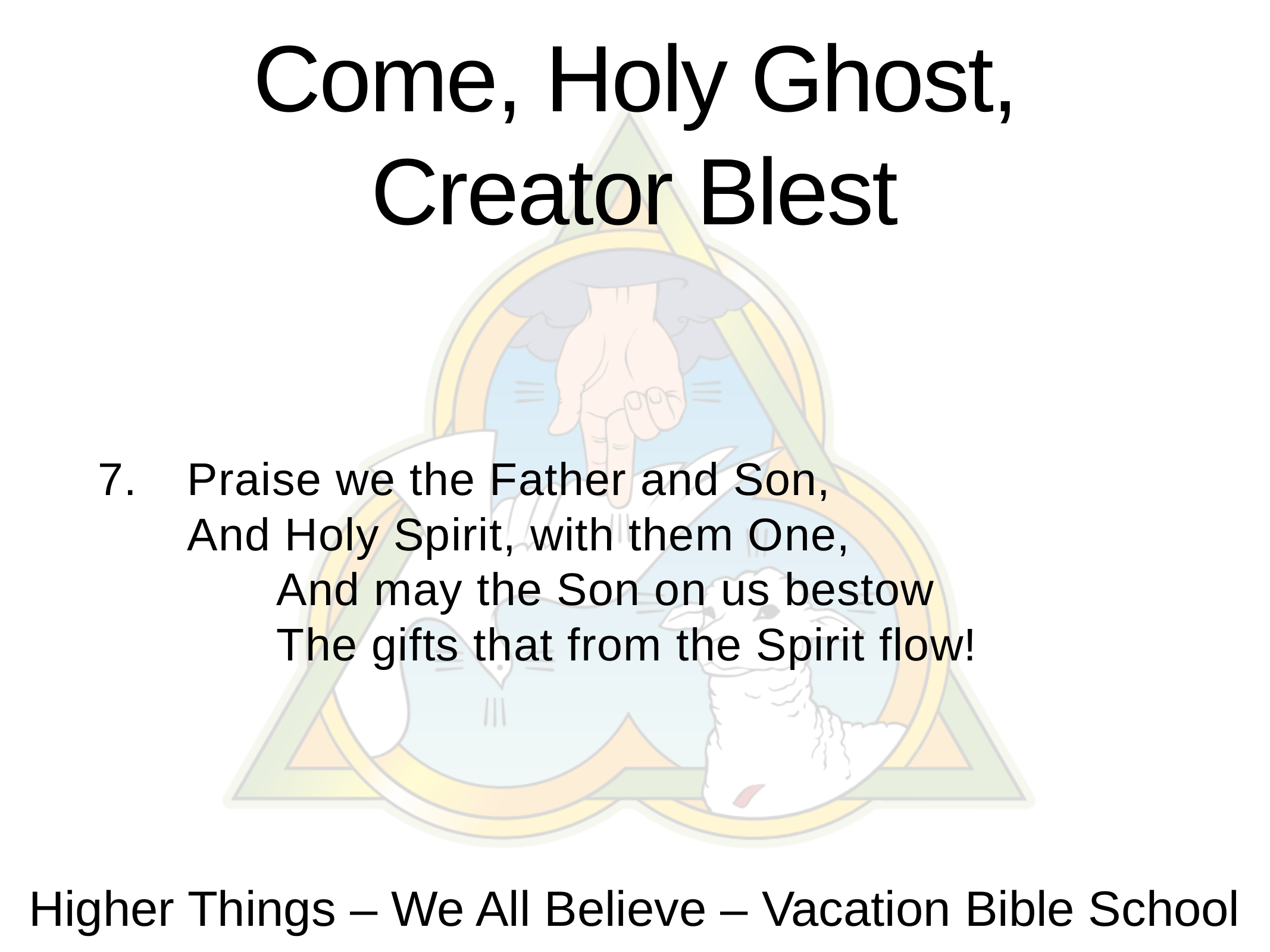

# Come, Holy Ghost, Creator Blest
7.	Praise we the Father and Son,
	And Holy Spirit, with them One,
		And may the Son on us bestow
		The gifts that from the Spirit flow!